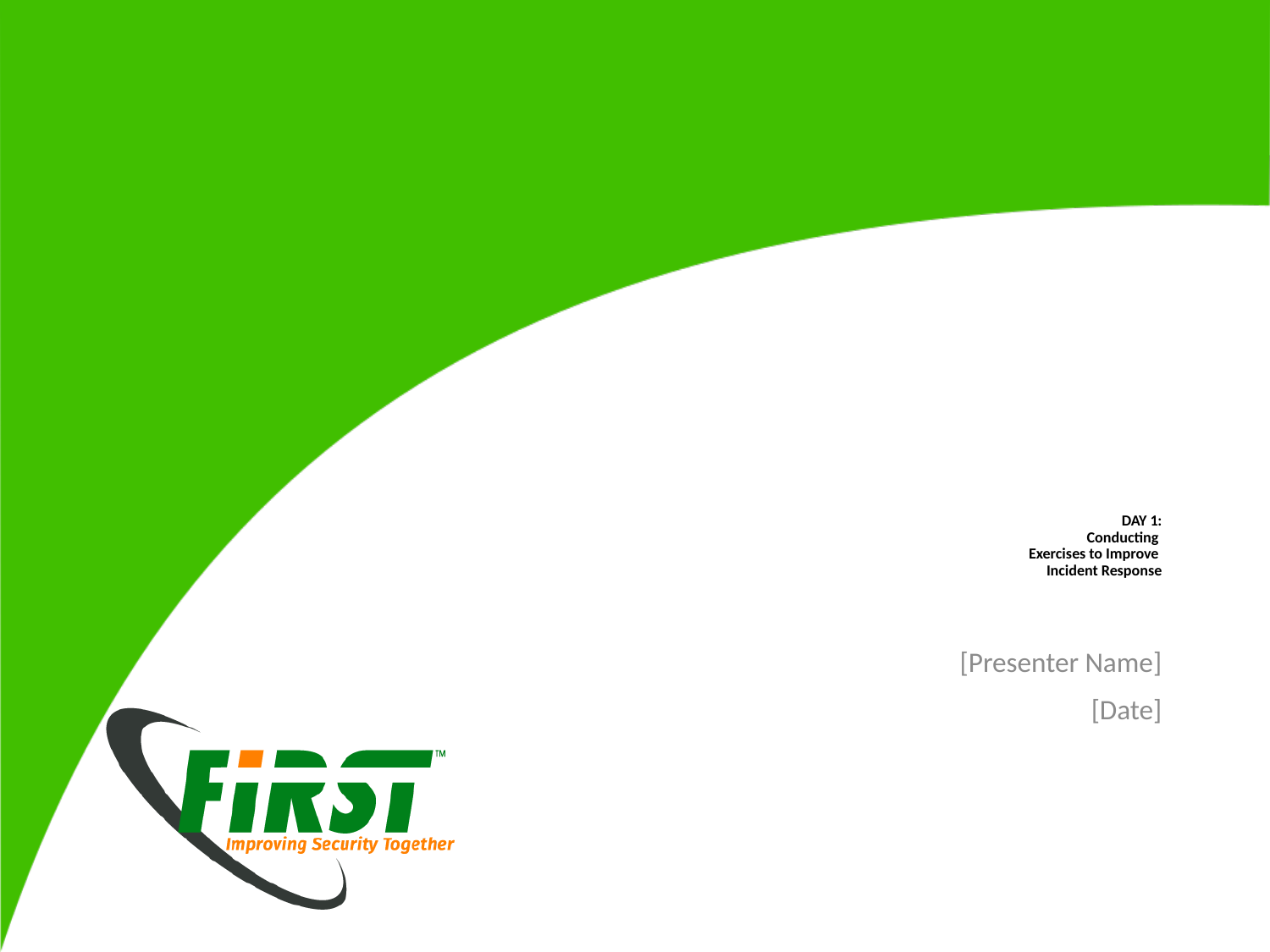

# DAY 1: Conducting Exercises to Improve Incident Response
[Presenter Name]
[Date]